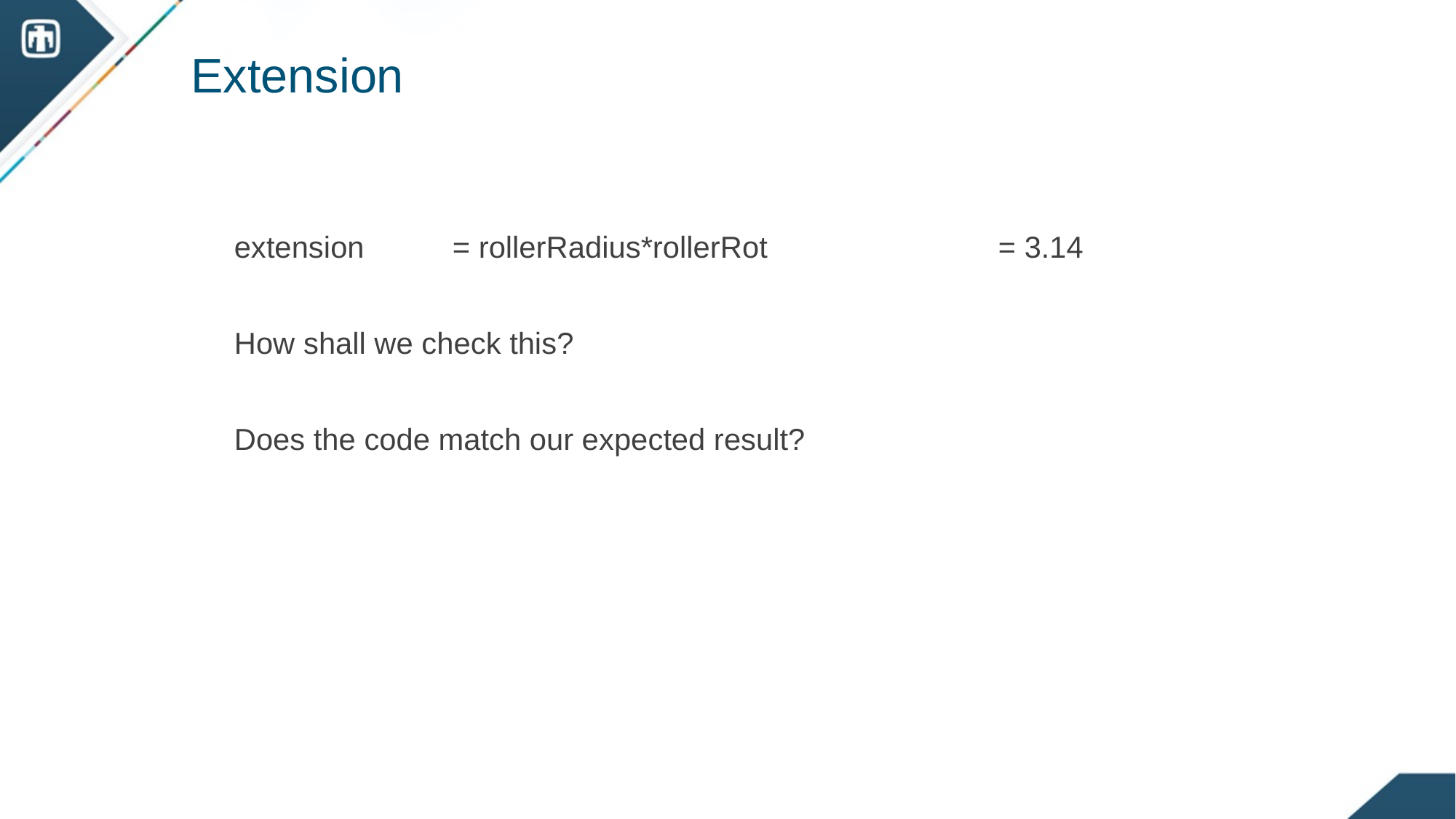

# Extension
extension 	= rollerRadius*rollerRot 			= 3.14

How shall we check this?

Does the code match our expected result?